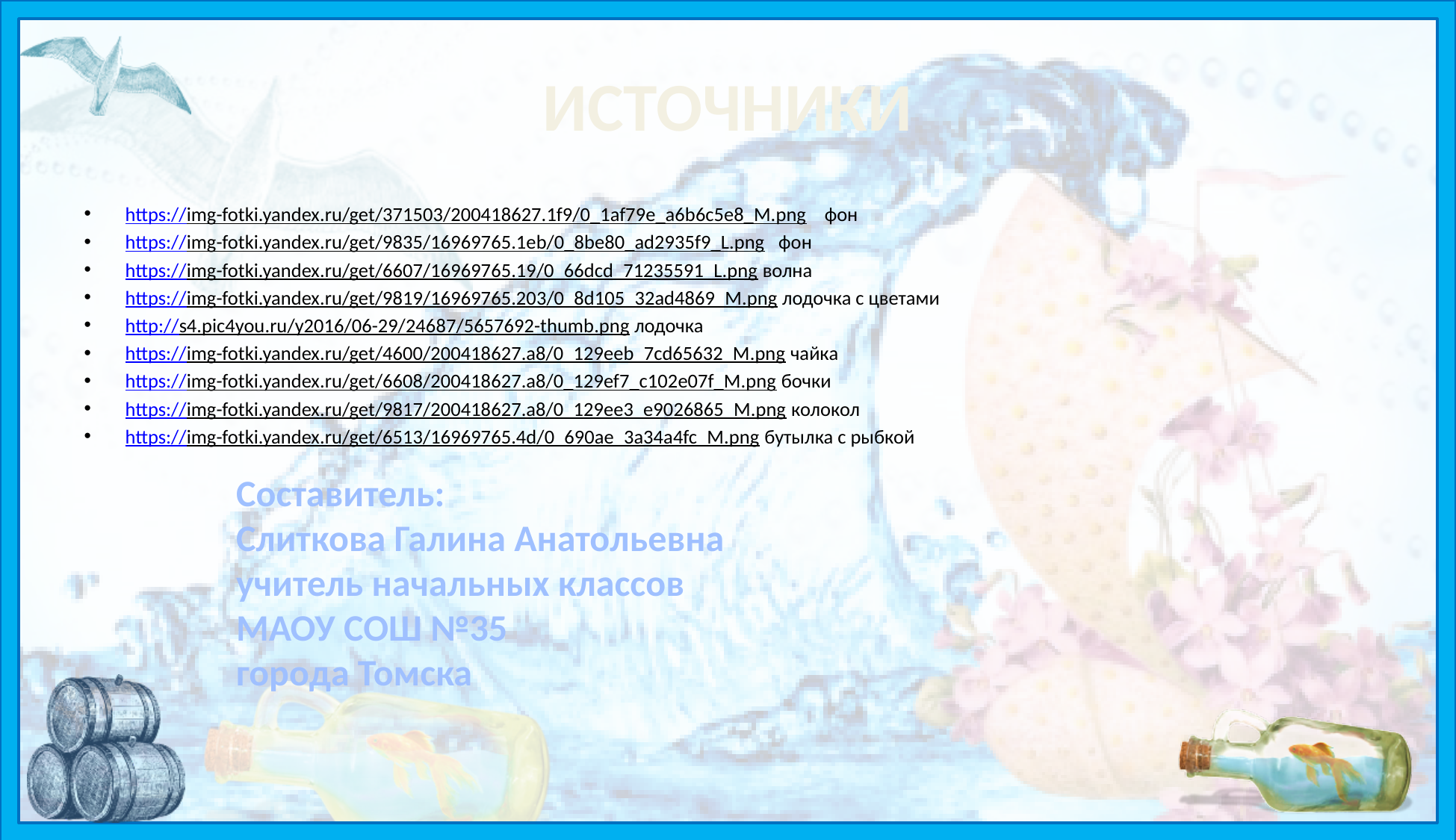

# ИСТОЧНИКИ

https://img-fotki.yandex.ru/get/371503/200418627.1f9/0_1af79e_a6b6c5e8_M.png    фон
https://img-fotki.yandex.ru/get/9835/16969765.1eb/0_8be80_ad2935f9_L.png   фон
https://img-fotki.yandex.ru/get/6607/16969765.19/0_66dcd_71235591_L.png волна
https://img-fotki.yandex.ru/get/9819/16969765.203/0_8d105_32ad4869_M.png лодочка с цветами
http://s4.pic4you.ru/y2016/06-29/24687/5657692-thumb.png лодочка
https://img-fotki.yandex.ru/get/4600/200418627.a8/0_129eeb_7cd65632_M.png чайка
https://img-fotki.yandex.ru/get/6608/200418627.a8/0_129ef7_c102e07f_M.png бочки
https://img-fotki.yandex.ru/get/9817/200418627.a8/0_129ee3_e9026865_M.png колокол
https://img-fotki.yandex.ru/get/6513/16969765.4d/0_690ae_3a34a4fc_M.png бутылка с рыбкой

Составитель:
Слиткова Галина Анатольевна
учитель начальных классов
МАОУ СОШ №35
города Томска